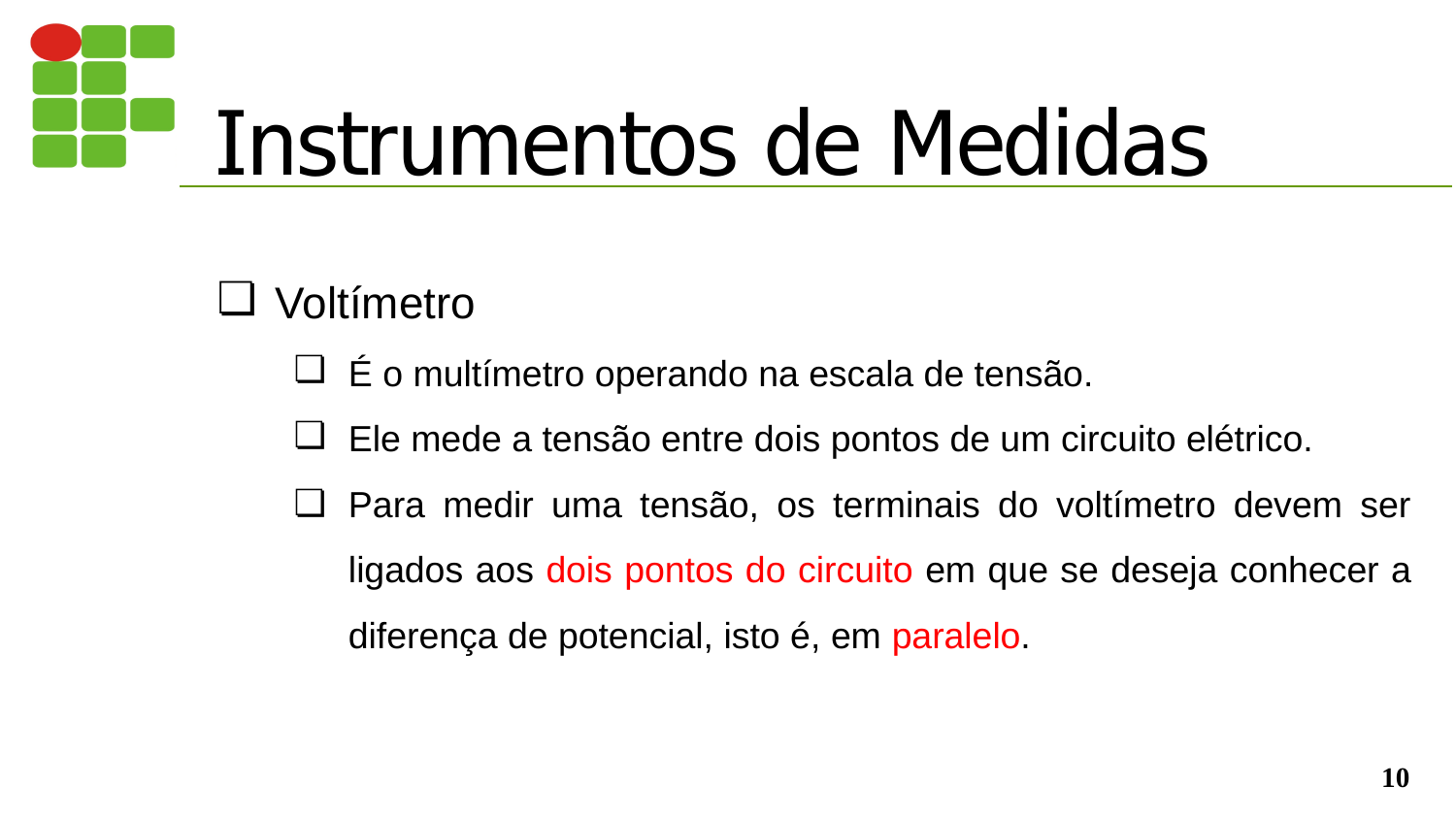

# Instrumentos de Medidas
Voltímetro
É o multímetro operando na escala de tensão.
Ele mede a tensão entre dois pontos de um circuito elétrico.
Para medir uma tensão, os terminais do voltímetro devem ser ligados aos dois pontos do circuito em que se deseja conhecer a diferença de potencial, isto é, em paralelo.

10